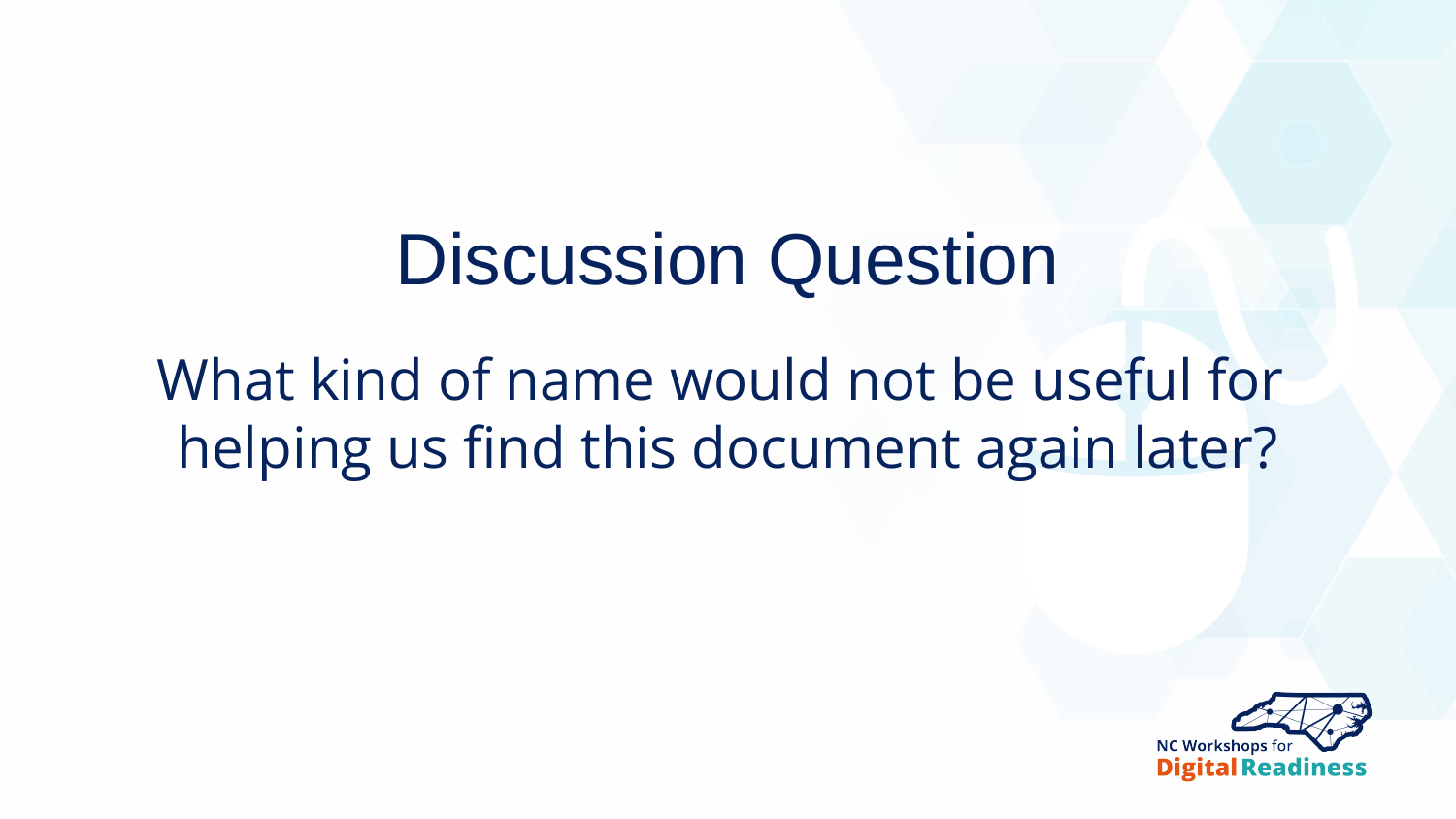

# Discussion Question
What kind of name would not be useful for
helping us find this document again later?